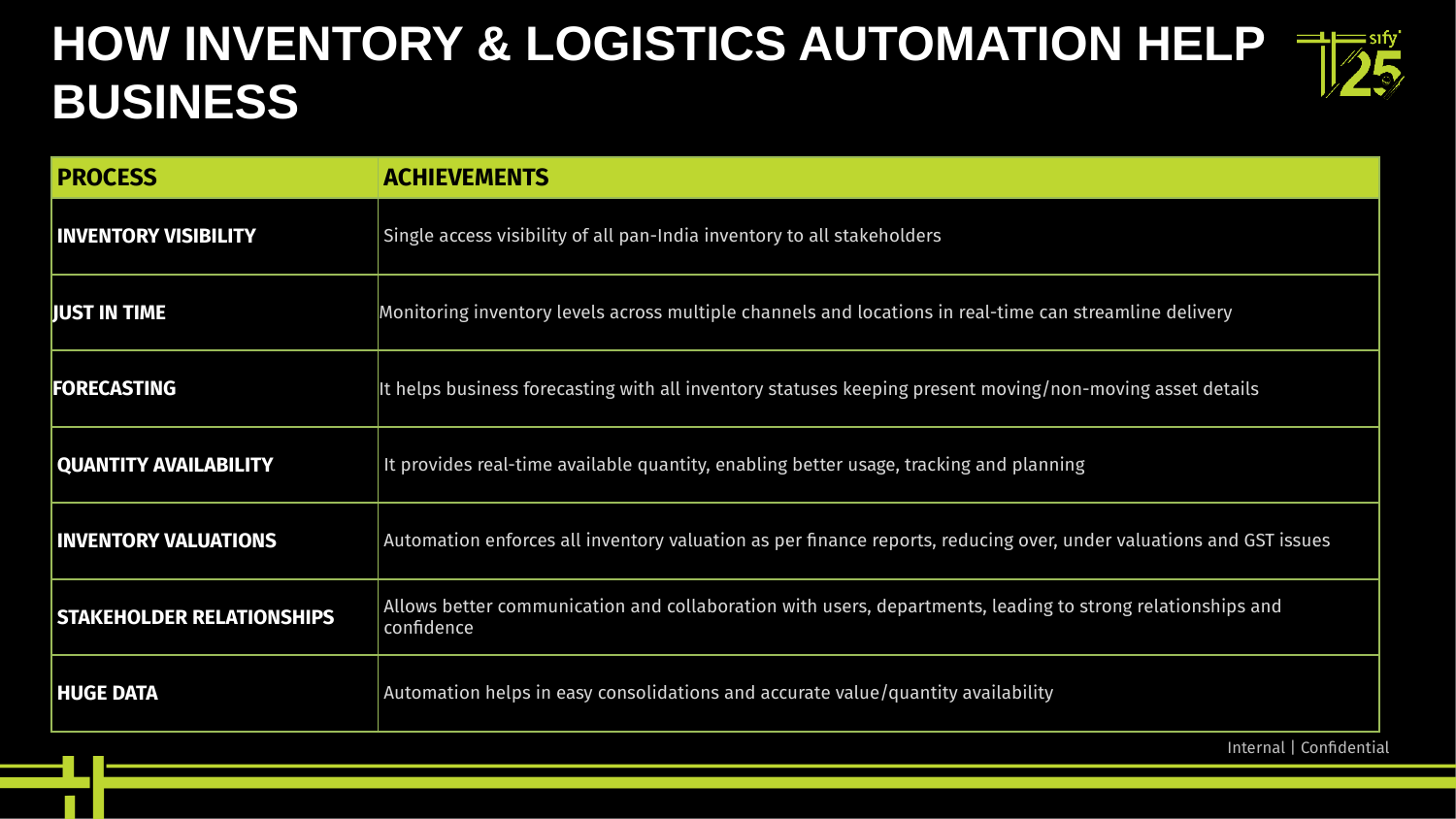

# How Inventory & Logistics Automation help Business
| PROCESS | ACHIEVEMENTS |
| --- | --- |
| INVENTORY VISIBILITY | Single access visibility of all pan-India inventory to all stakeholders |
| JUST IN TIME | Monitoring inventory levels across multiple channels and locations in real-time can streamline delivery |
| FORECASTING | It helps business forecasting with all inventory statuses keeping present moving/non-moving asset details |
| QUANTITY AVAILABILITY | It provides real-time available quantity, enabling better usage, tracking and planning |
| INVENTORY VALUATIONS | Automation enforces all inventory valuation as per finance reports, reducing over, under valuations and GST issues |
| STAKEHOLDER RELATIONSHIPS | Allows better communication and collaboration with users, departments, leading to strong relationships and confidence |
| HUGE DATA | Automation helps in easy consolidations and accurate value/quantity availability |